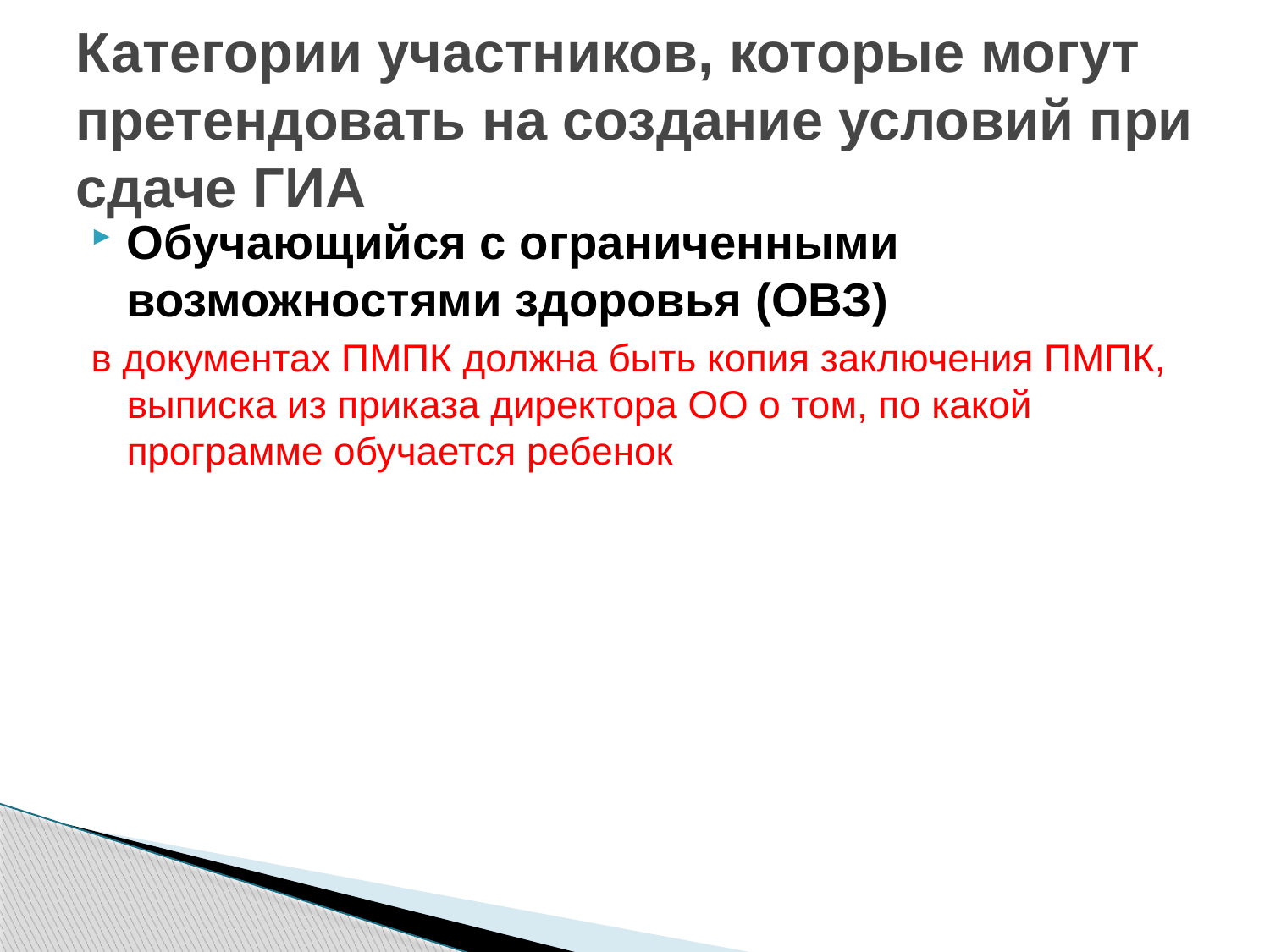

# Категории участников, которые могут претендовать на создание условий при сдаче ГИА
Обучающийся с ограниченными возможностями здоровья (ОВЗ)
в документах ПМПК должна быть копия заключения ПМПК, выписка из приказа директора ОО о том, по какой программе обучается ребенок